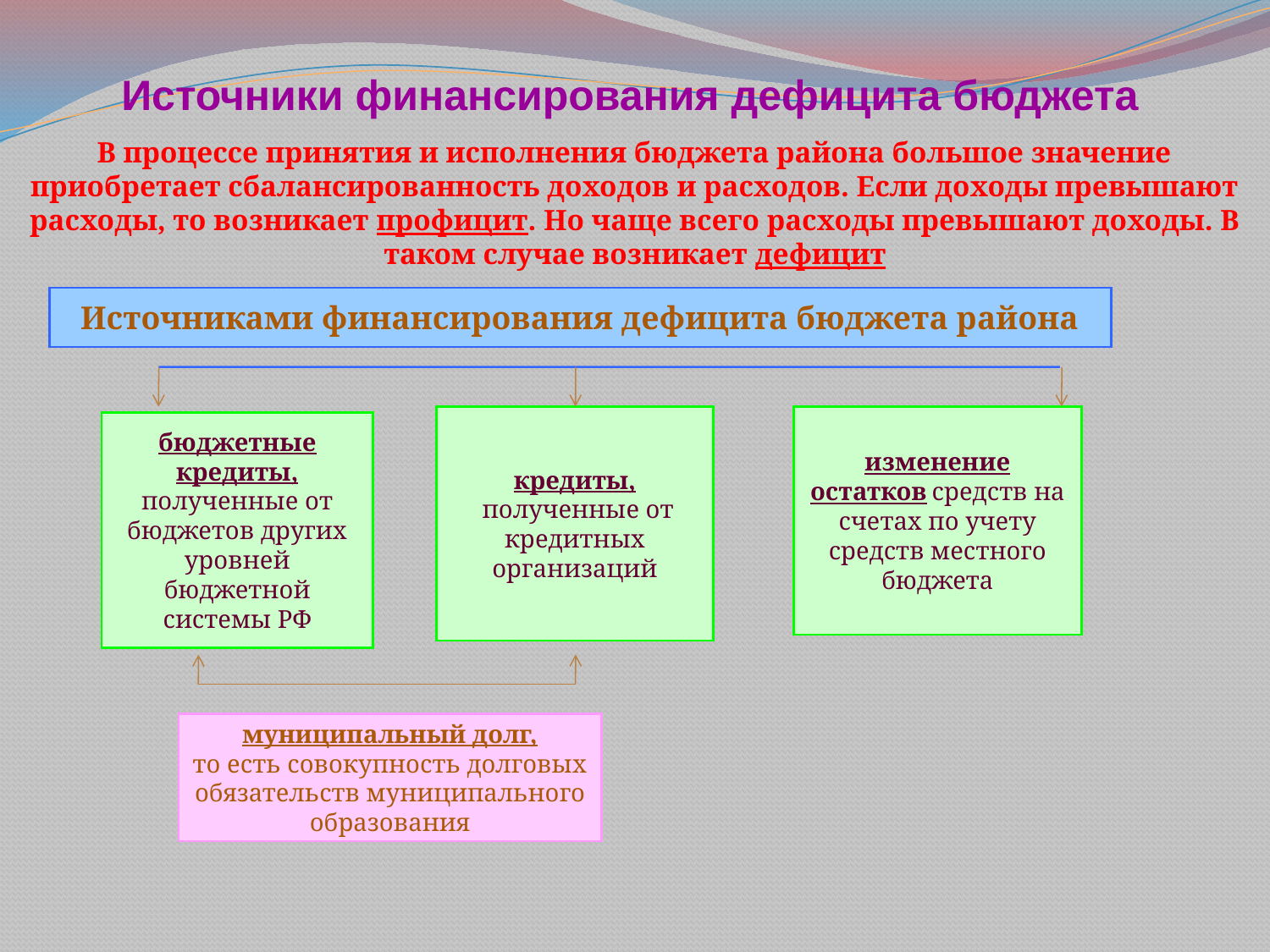

# Источники финансирования дефицита бюджета
В процессе принятия и исполнения бюджета района большое значение приобретает сбалансированность доходов и расходов. Если доходы превышают расходы, то возникает профицит. Но чаще всего расходы превышают доходы. В таком случае возникает дефицит
Источниками финансирования дефицита бюджета района

кредиты,
 полученные от кредитных организаций
изменение остатков средств на счетах по учету средств местного бюджета
бюджетные кредиты, полученные от бюджетов других уровней бюджетной системы РФ
муниципальный долг,
то есть совокупность долговых обязательств муниципального образования